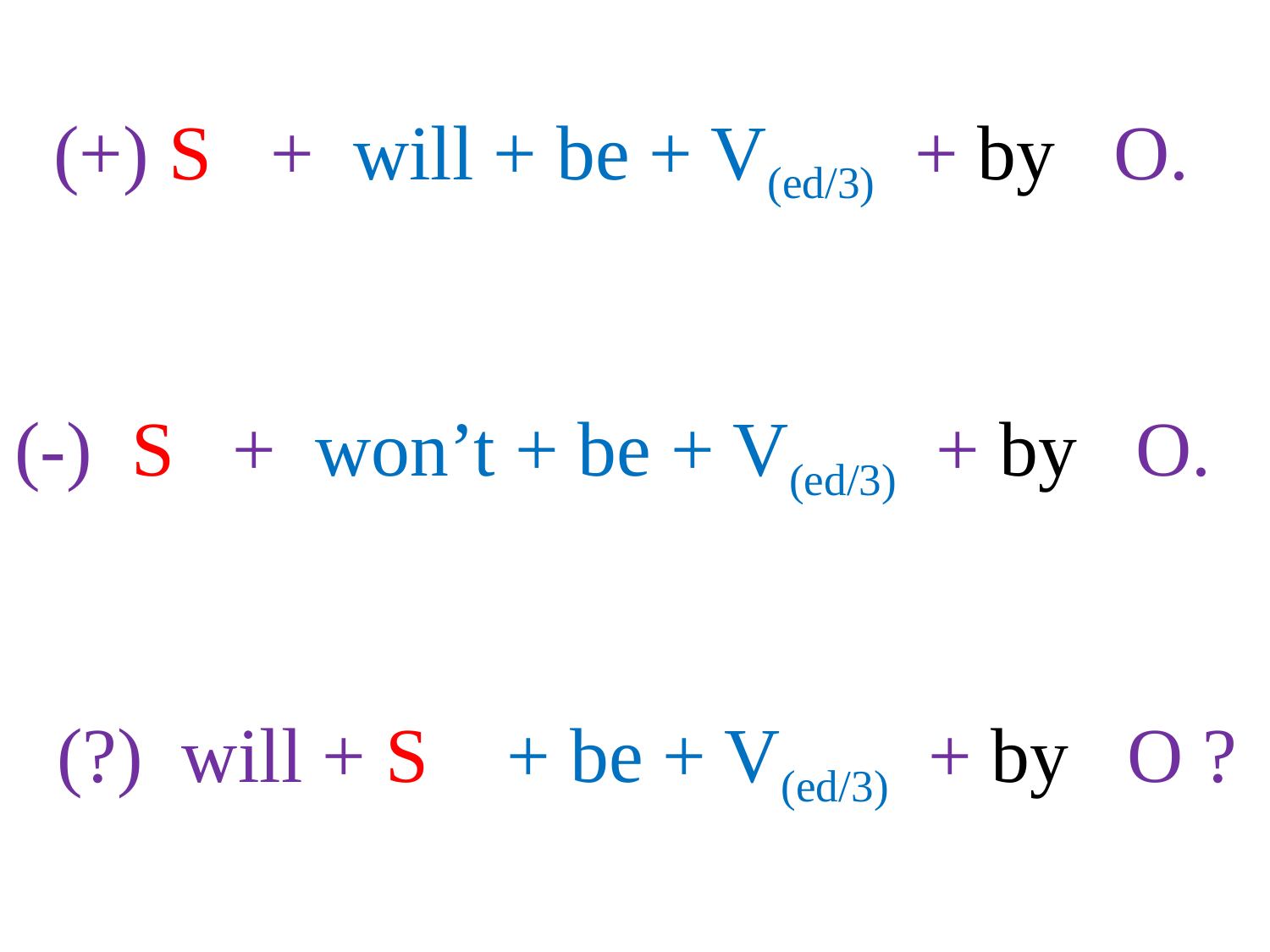

(+) S   +  will + be + V(ed/3)  + by   O.
     (-)  S   +  won’t + be + V(ed/3)  + by   O.
     (?)  will + S    + be + V(ed/3)  + by   O ?